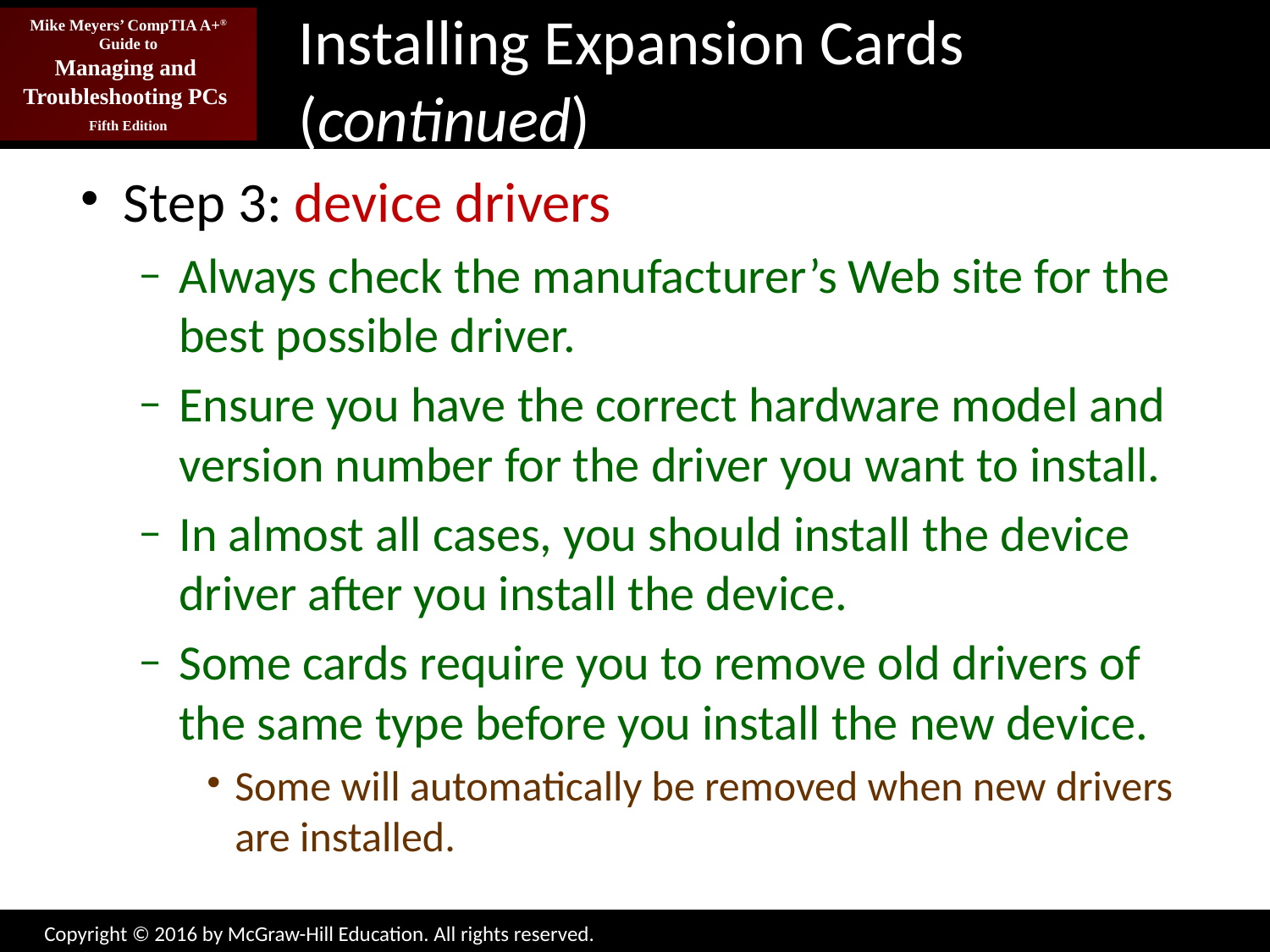

# Installing Expansion Cards (continued)
Step 3: device drivers
Always check the manufacturer’s Web site for the best possible driver.
Ensure you have the correct hardware model and version number for the driver you want to install.
In almost all cases, you should install the device driver after you install the device.
Some cards require you to remove old drivers of the same type before you install the new device.
Some will automatically be removed when new drivers are installed.